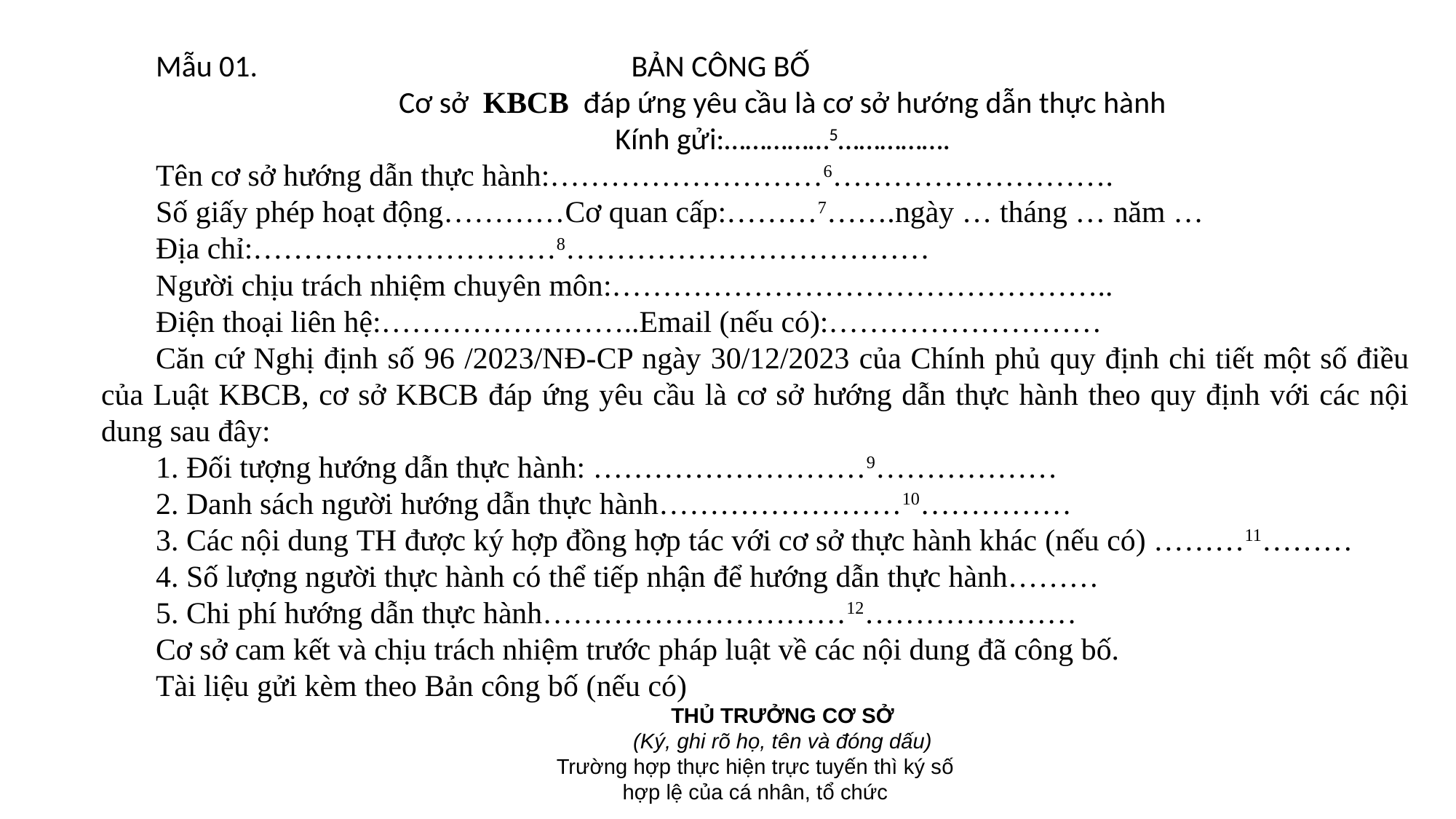

Mẫu 01.                                                      BẢN CÔNG BỐ
Cơ sở  KBCB  đáp ứng yêu cầu là cơ sở hướng dẫn thực hành
Kính gửi:……………5…………….
Tên cơ sở hướng dẫn thực hành:………………………6……………………….
Số giấy phép hoạt động…………Cơ quan cấp:………7…….ngày … tháng … năm …
Địa chỉ:…………………………8………………………………
Người chịu trách nhiệm chuyên môn:…………………………………………..
Điện thoại liên hệ:……………………..Email (nếu có):………………………
Căn cứ Nghị định số 96 /2023/NĐ-CP ngày 30/12/2023 của Chính phủ quy định chi tiết một số điều của Luật KBCB, cơ sở KBCB đáp ứng yêu cầu là cơ sở hướng dẫn thực hành theo quy định với các nội dung sau đây:
1. Đối tượng hướng dẫn thực hành: ………………………9………………
2. Danh sách người hướng dẫn thực hành……………………10……………
3. Các nội dung TH được ký hợp đồng hợp tác với cơ sở thực hành khác (nếu có) ………11………
4. Số lượng người thực hành có thể tiếp nhận để hướng dẫn thực hành………
5. Chi phí hướng dẫn thực hành…………………………12…………………
Cơ sở cam kết và chịu trách nhiệm trước pháp luật về các nội dung đã công bố.
Tài liệu gửi kèm theo Bản công bố (nếu có)
THỦ TRƯỞNG CƠ SỞ
(Ký, ghi rõ họ, tên và đóng dấu)
Trường hợp thực hiện trực tuyến thì ký số
hợp lệ của cá nhân, tổ chức